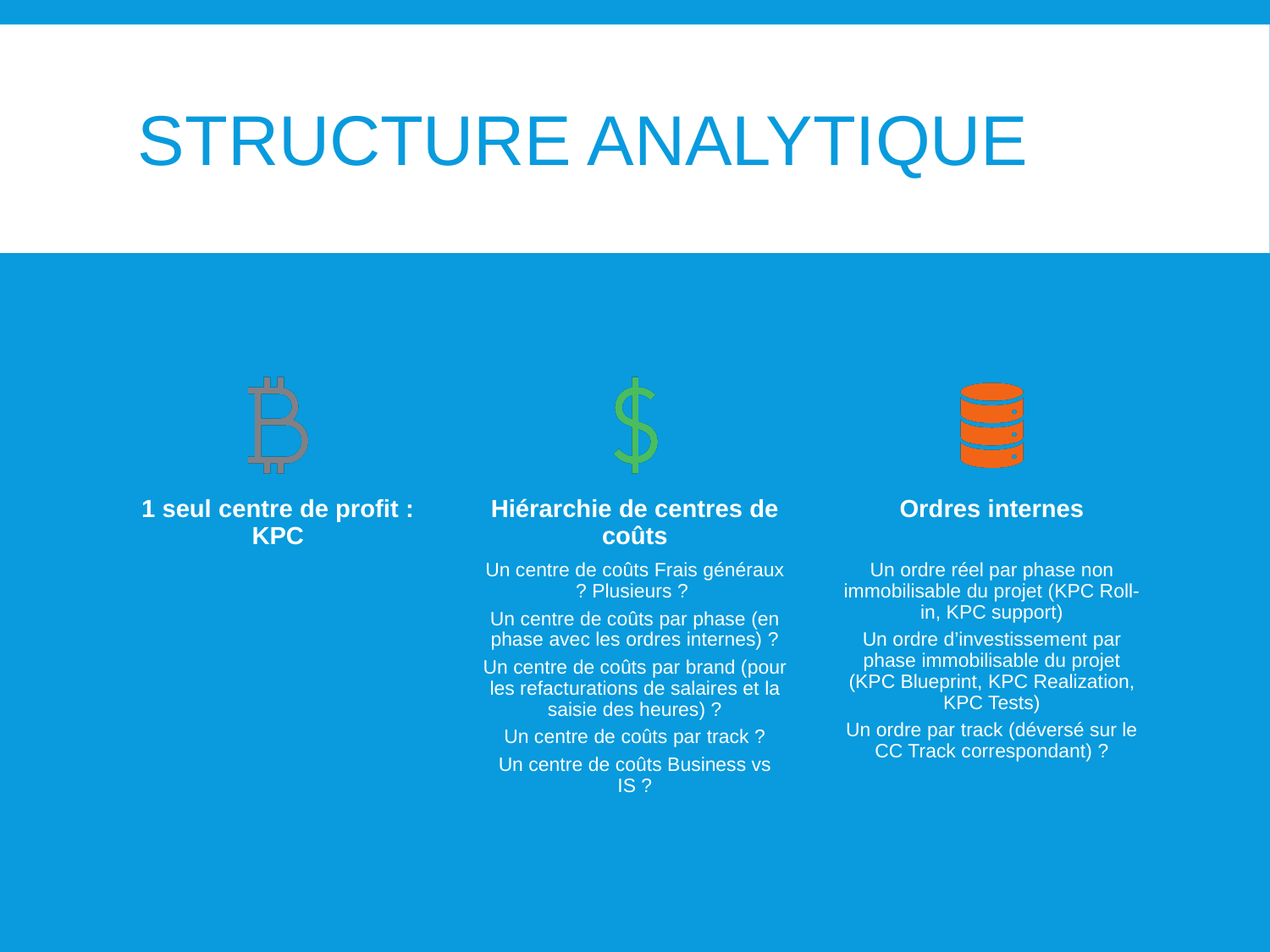

# Structure analytique
1 seul centre de profit : KPC
Hiérarchie de centres de coûts
Un centre de coûts Frais généraux ? Plusieurs ?
Un centre de coûts par phase (en phase avec les ordres internes) ?
Un centre de coûts par brand (pour les refacturations de salaires et la saisie des heures) ?
Un centre de coûts par track ?
Un centre de coûts Business vs IS ?
Ordres internes
Un ordre réel par phase non immobilisable du projet (KPC Roll-in, KPC support)
Un ordre d’investissement par phase immobilisable du projet (KPC Blueprint, KPC Realization, KPC Tests)
Un ordre par track (déversé sur le CC Track correspondant) ?